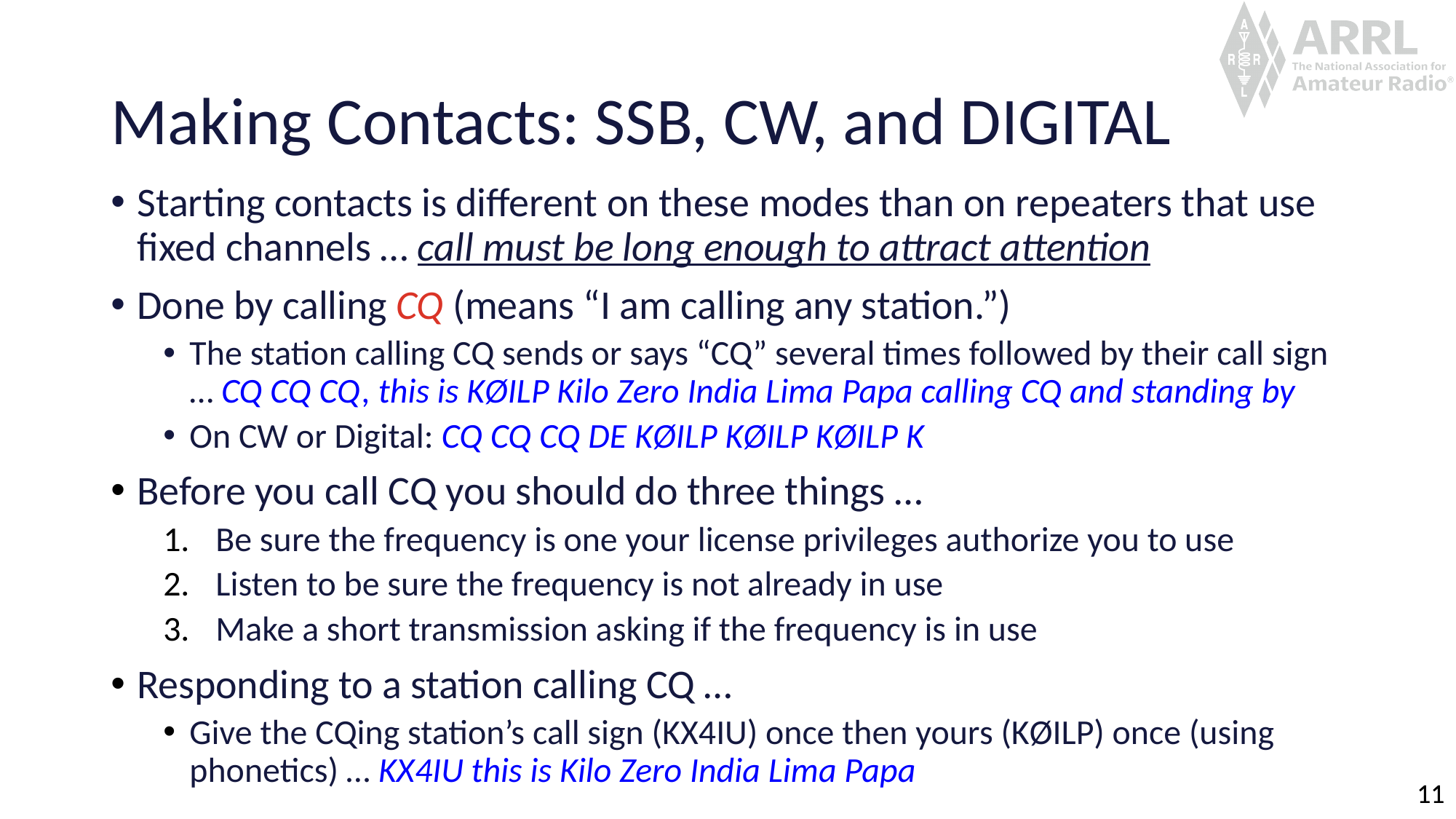

# Making Contacts: SSB, CW, and DIGITAL
Starting contacts is different on these modes than on repeaters that use fixed channels … call must be long enough to attract attention
Done by calling CQ (means “I am calling any station.”)
The station calling CQ sends or says “CQ” several times followed by their call sign … CQ CQ CQ, this is KØILP Kilo Zero India Lima Papa calling CQ and standing by
On CW or Digital: CQ CQ CQ DE KØILP KØILP KØILP K
Before you call CQ you should do three things …
Be sure the frequency is one your license privileges authorize you to use
Listen to be sure the frequency is not already in use
Make a short transmission asking if the frequency is in use
Responding to a station calling CQ …
Give the CQing station’s call sign (KX4IU) once then yours (KØILP) once (using phonetics) … KX4IU this is Kilo Zero India Lima Papa